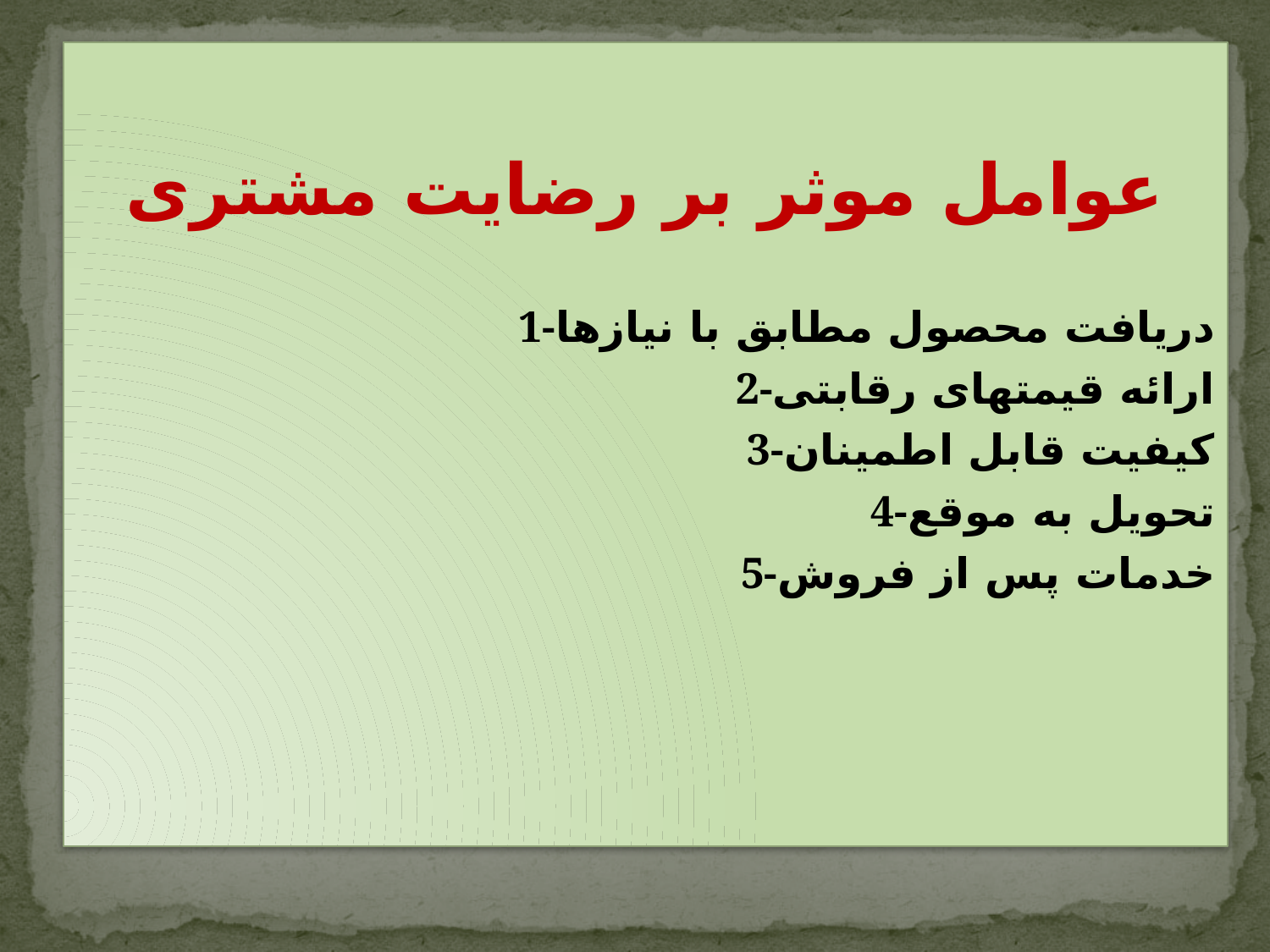

عوامل موثر بر رضایت مشتری

1-دریافت محصول مطابق با نیازها
2-ارائه قیمتهای رقابتی
3-کیفیت قابل اطمینان
4-تحویل به موقع
5-خدمات پس از فروش